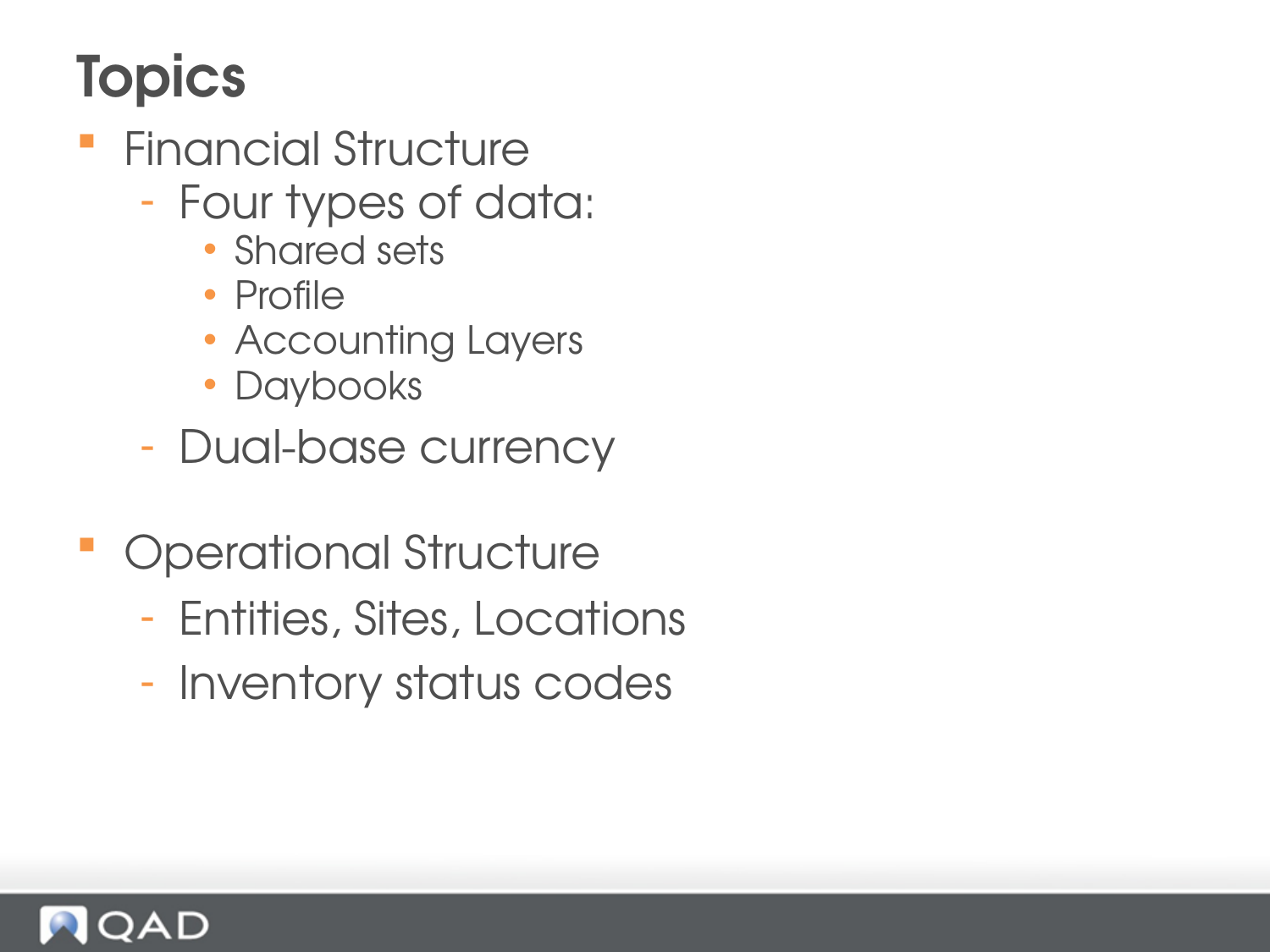

# Topics
Financial Structure
Four types of data:
Shared sets
Profile
Accounting Layers
Daybooks
Dual-base currency

Operational Structure
Entities, Sites, Locations
Inventory status codes